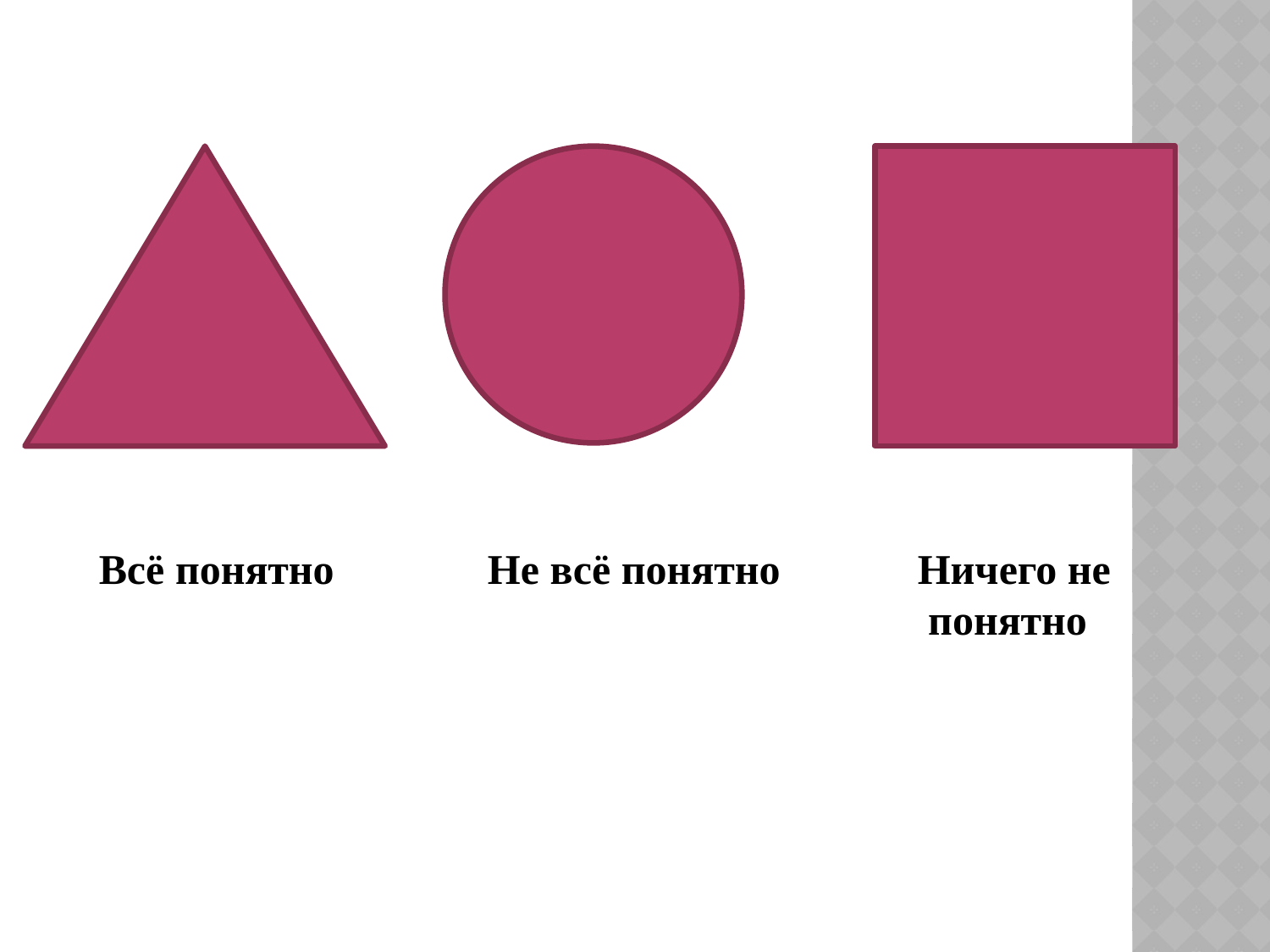

Всё понятно
Не всё понятно
Ничего не
 понятно